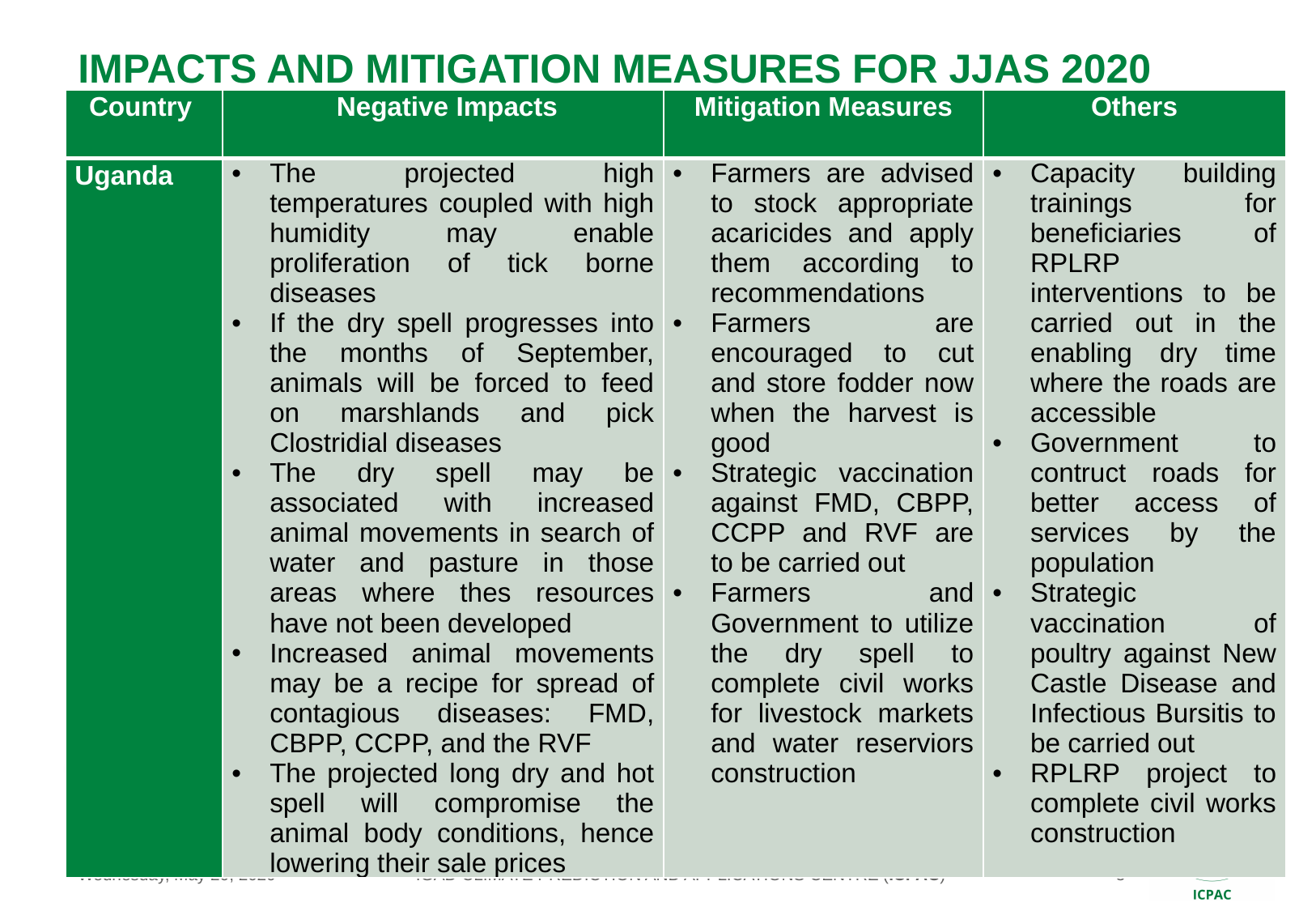

# Impacts and mitigation measures for JJAS 2020
| Country | Negative Impacts | Mitigation Measures | Others |
| --- | --- | --- | --- |
| Uganda | The projected high temperatures coupled with high humidity may enable proliferation of tick borne diseases If the dry spell progresses into the months of September, animals will be forced to feed on marshlands and pick Clostridial diseases The dry spell may be associated with increased animal movements in search of water and pasture in those areas where thes resources have not been developed Increased animal movements may be a recipe for spread of contagious diseases: FMD, CBPP, CCPP, and the RVF The projected long dry and hot spell will compromise the animal body conditions, hence lowering their sale prices | Farmers are advised to stock appropriate acaricides and apply them according to recommendations Farmers are encouraged to cut and store fodder now when the harvest is good Strategic vaccination against FMD, CBPP, CCPP and RVF are to be carried out Farmers and Government to utilize the dry spell to complete civil works for livestock markets and water reserviors construction | Capacity building trainings for beneficiaries of RPLRP interventions to be carried out in the enabling dry time where the roads are accessible Government to contruct roads for better access of services by the population Strategic vaccination of poultry against New Castle Disease and Infectious Bursitis to be carried out RPLRP project to complete civil works construction |
IGAD CLIMATE PREDICTION AND APPLICATIONS CENTRE (ICPAC)
Wednesday, May 20, 2020
5